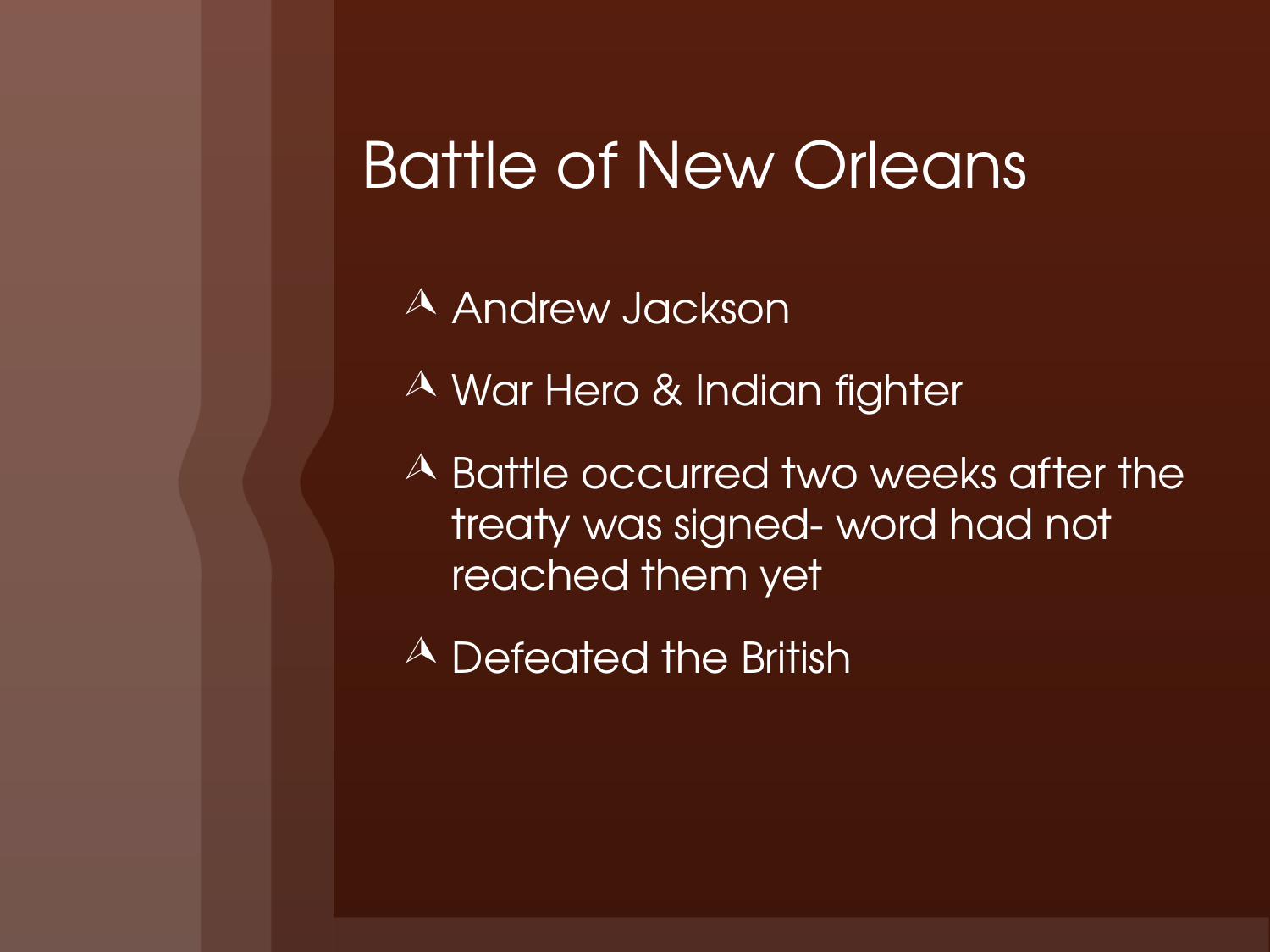

# Battle of New Orleans
Andrew Jackson
War Hero & Indian fighter
Battle occurred two weeks after the treaty was signed- word had not reached them yet
Defeated the British